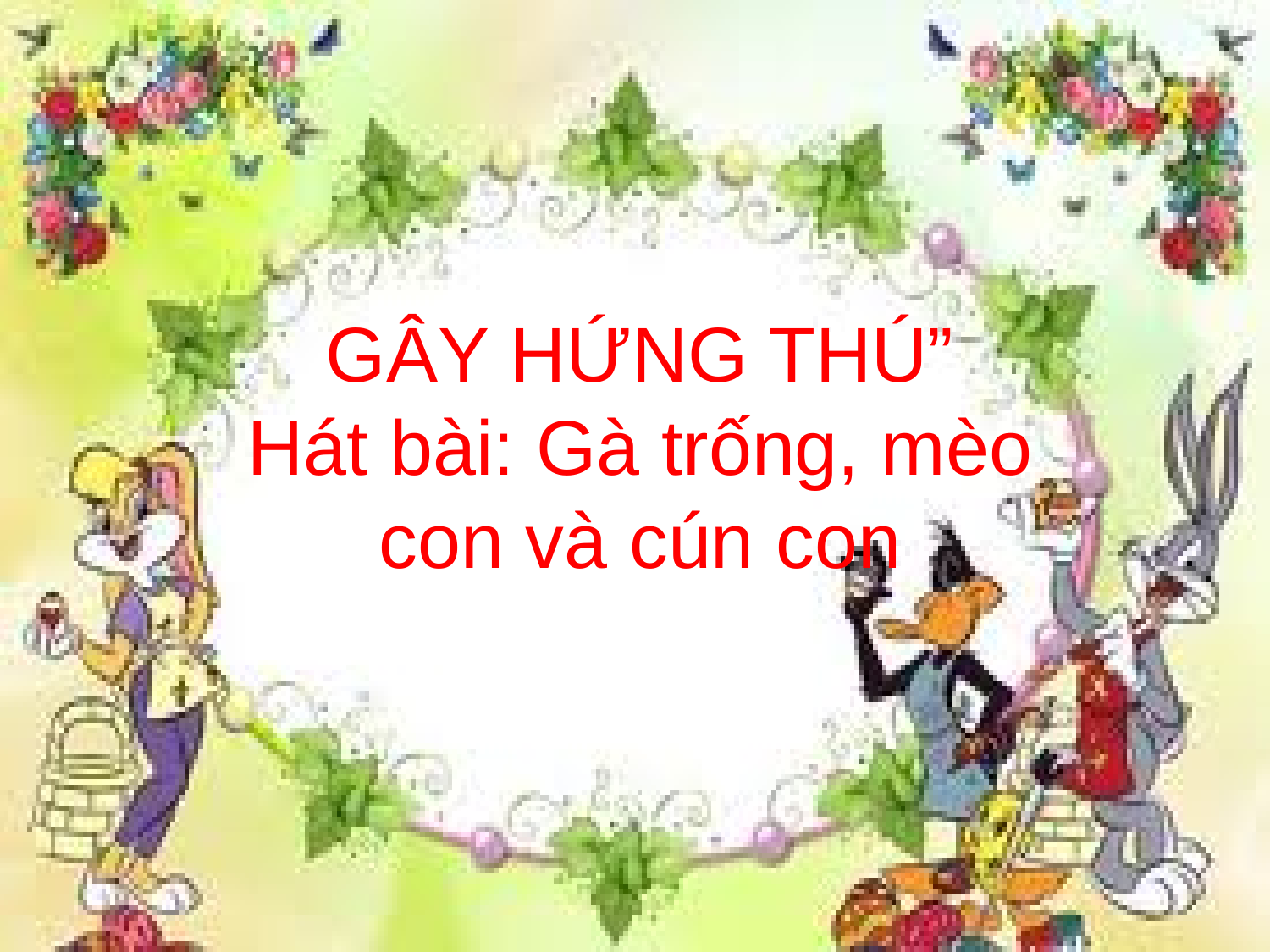

# GÂY HỨNG THÚ” Hát bài: Gà trống, mèo con và cún con